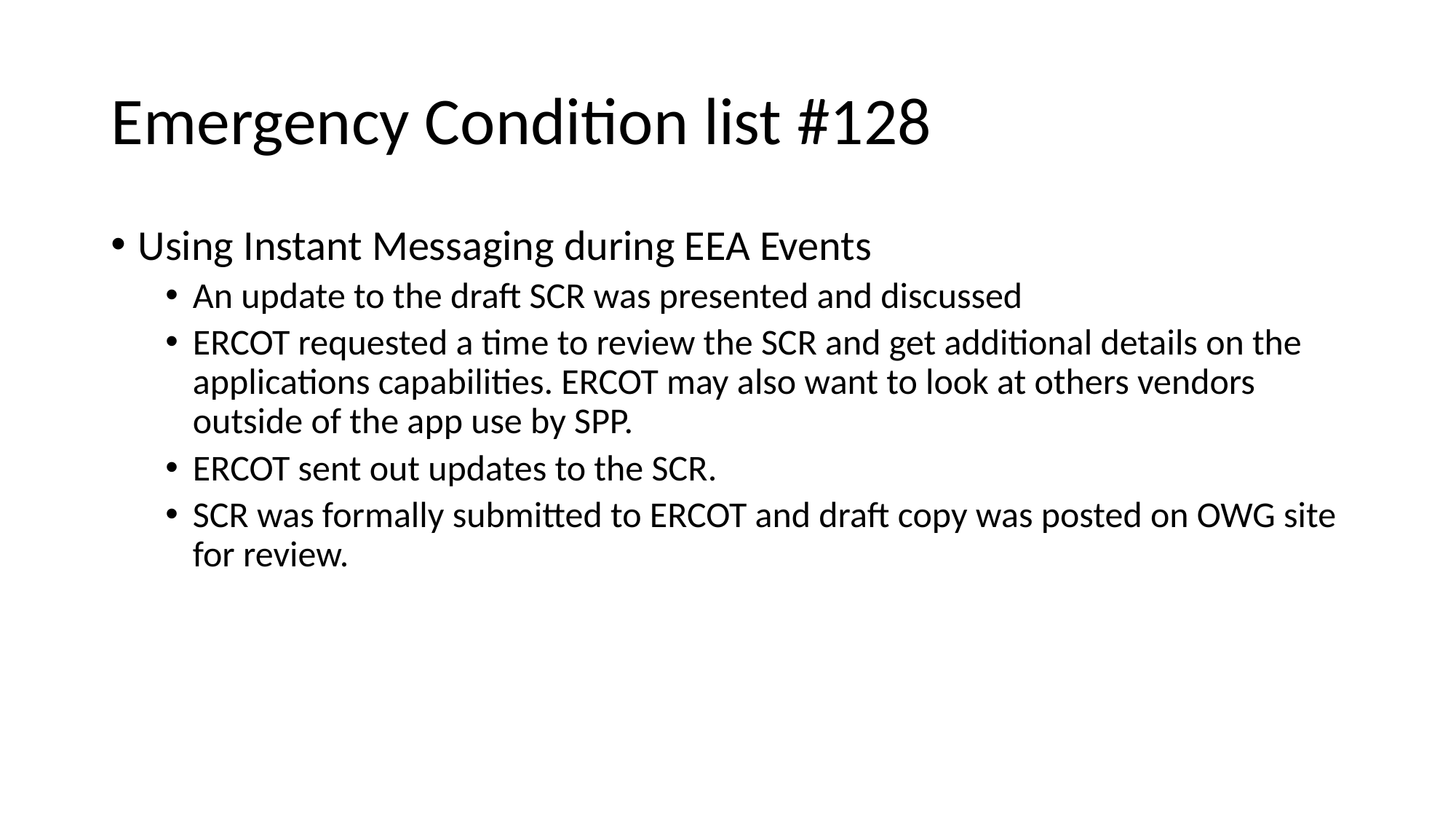

# Emergency Condition list #128
Using Instant Messaging during EEA Events
An update to the draft SCR was presented and discussed
ERCOT requested a time to review the SCR and get additional details on the applications capabilities. ERCOT may also want to look at others vendors outside of the app use by SPP.
ERCOT sent out updates to the SCR.
SCR was formally submitted to ERCOT and draft copy was posted on OWG site for review.